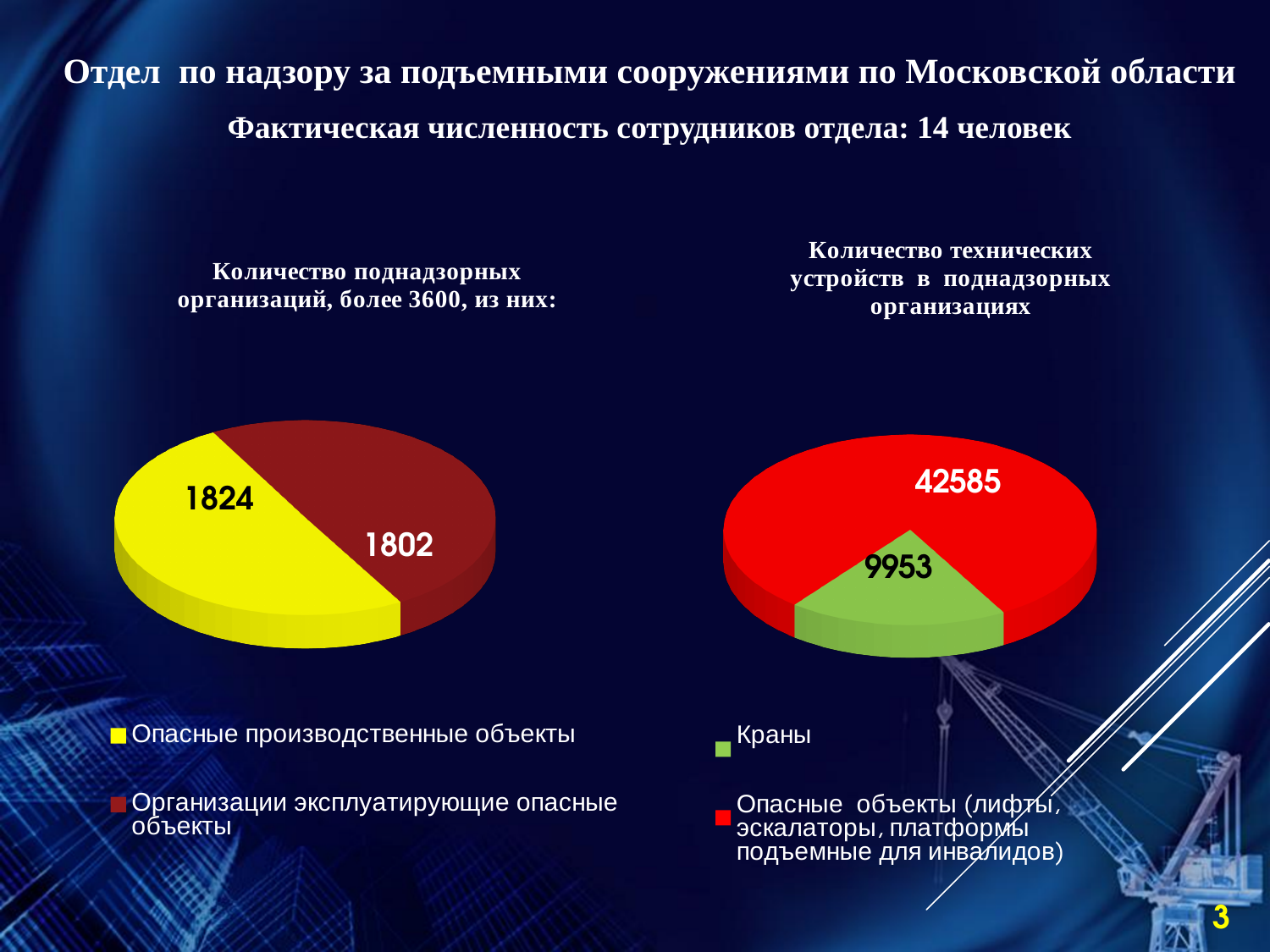

Отдел  по надзору за подъемными сооружениями по Московской области
Фактическая численность сотрудников отдела: 14 человек

[unsupported chart]

[unsupported chart]

1824
1802
3